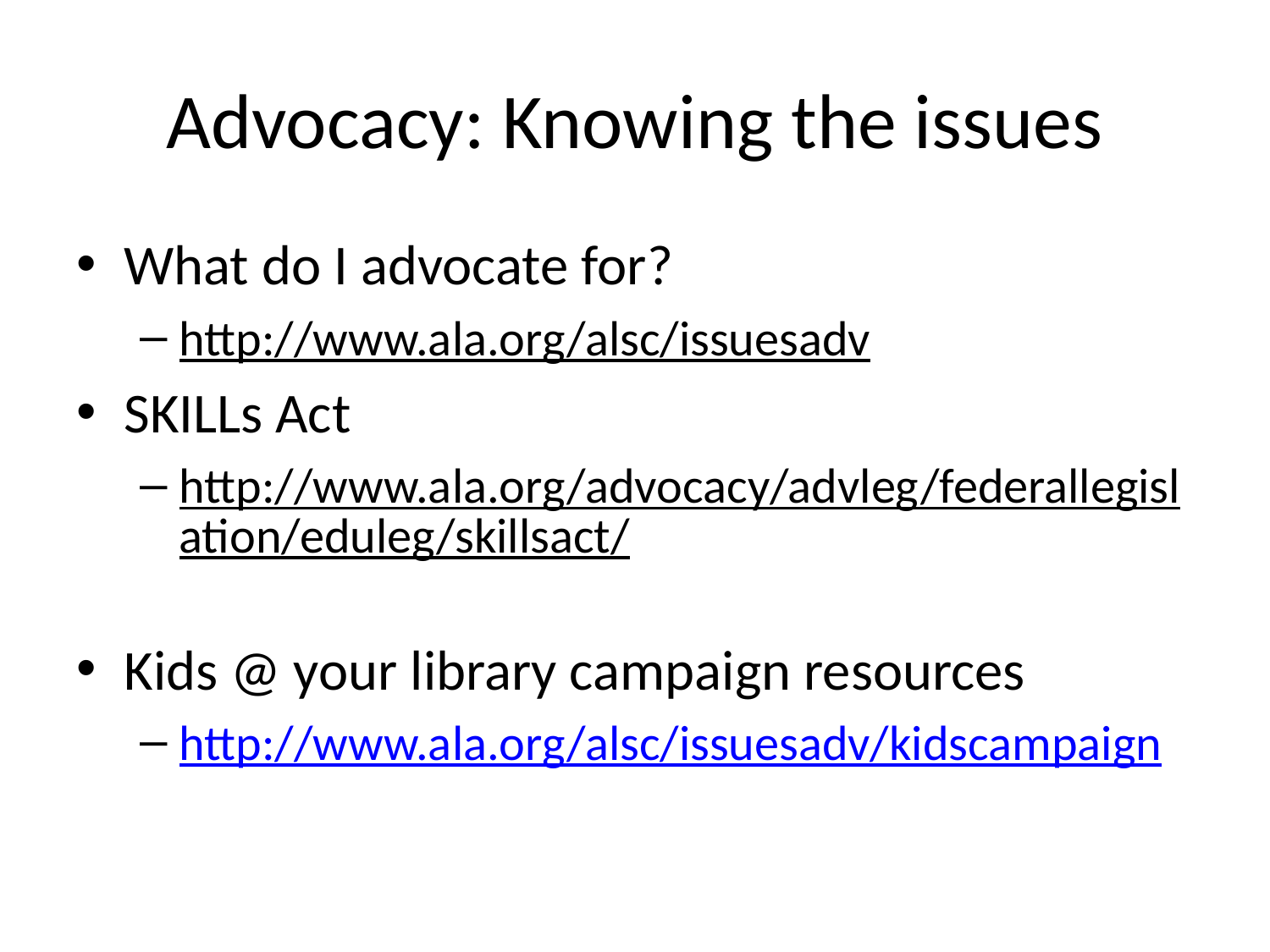

# Advocacy: Knowing the issues
What do I advocate for?
http://www.ala.org/alsc/issuesadv
SKILLs Act
http://www.ala.org/advocacy/advleg/federallegislation/eduleg/skillsact/
Kids @ your library campaign resources
http://www.ala.org/alsc/issuesadv/kidscampaign